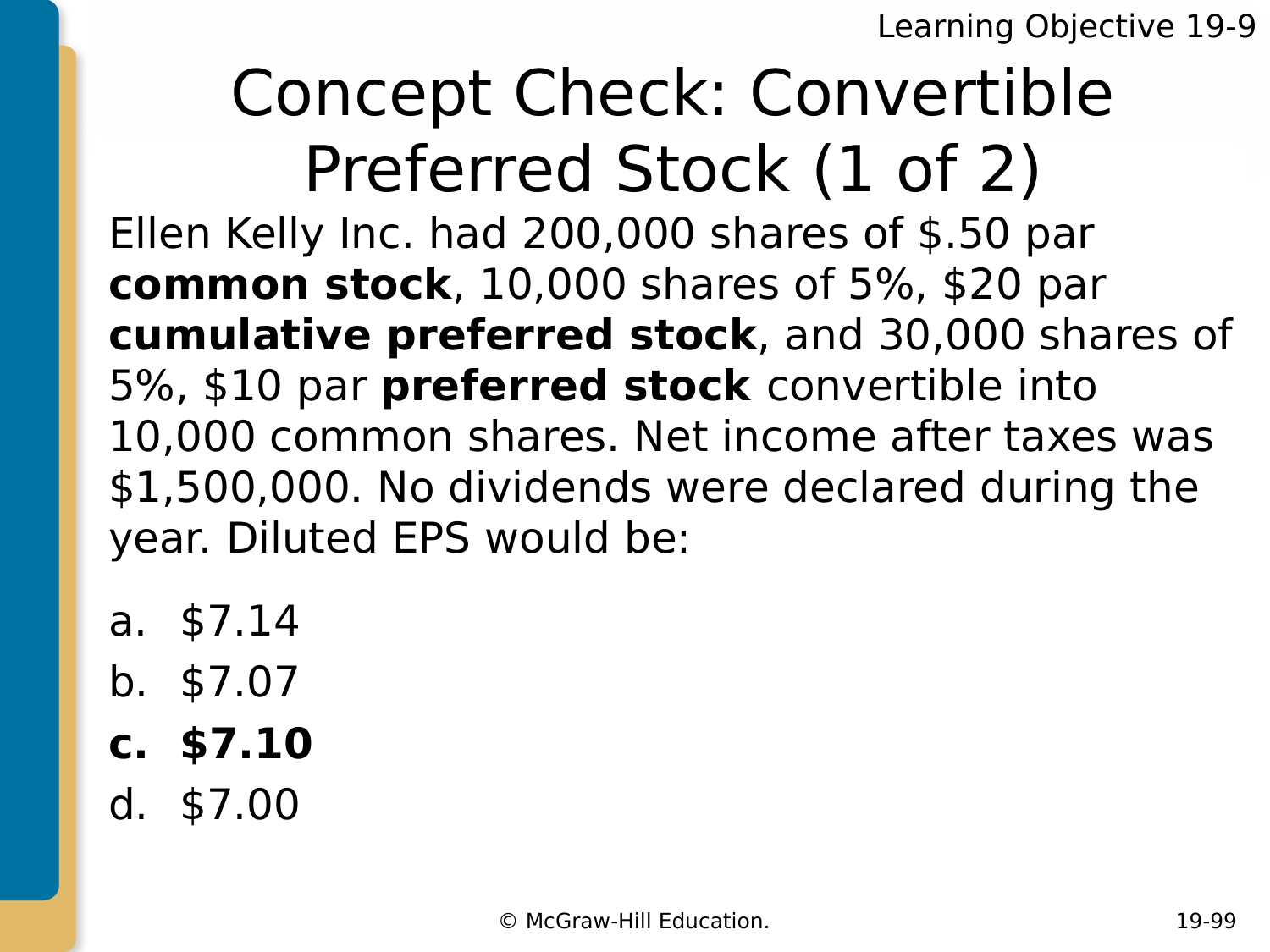

Learning Objective 19-9
# Concept Check: Convertible Preferred Stock (1 of 2)
Ellen Kelly Inc. had 200,000 shares of $.50 par common stock, 10,000 shares of 5%, $20 par cumulative preferred stock, and 30,000 shares of 5%, $10 par preferred stock convertible into 10,000 common shares. Net income after taxes was $1,500,000. No dividends were declared during the year. Diluted EPS would be:
$7.14
$7.07
$7.10
$7.00